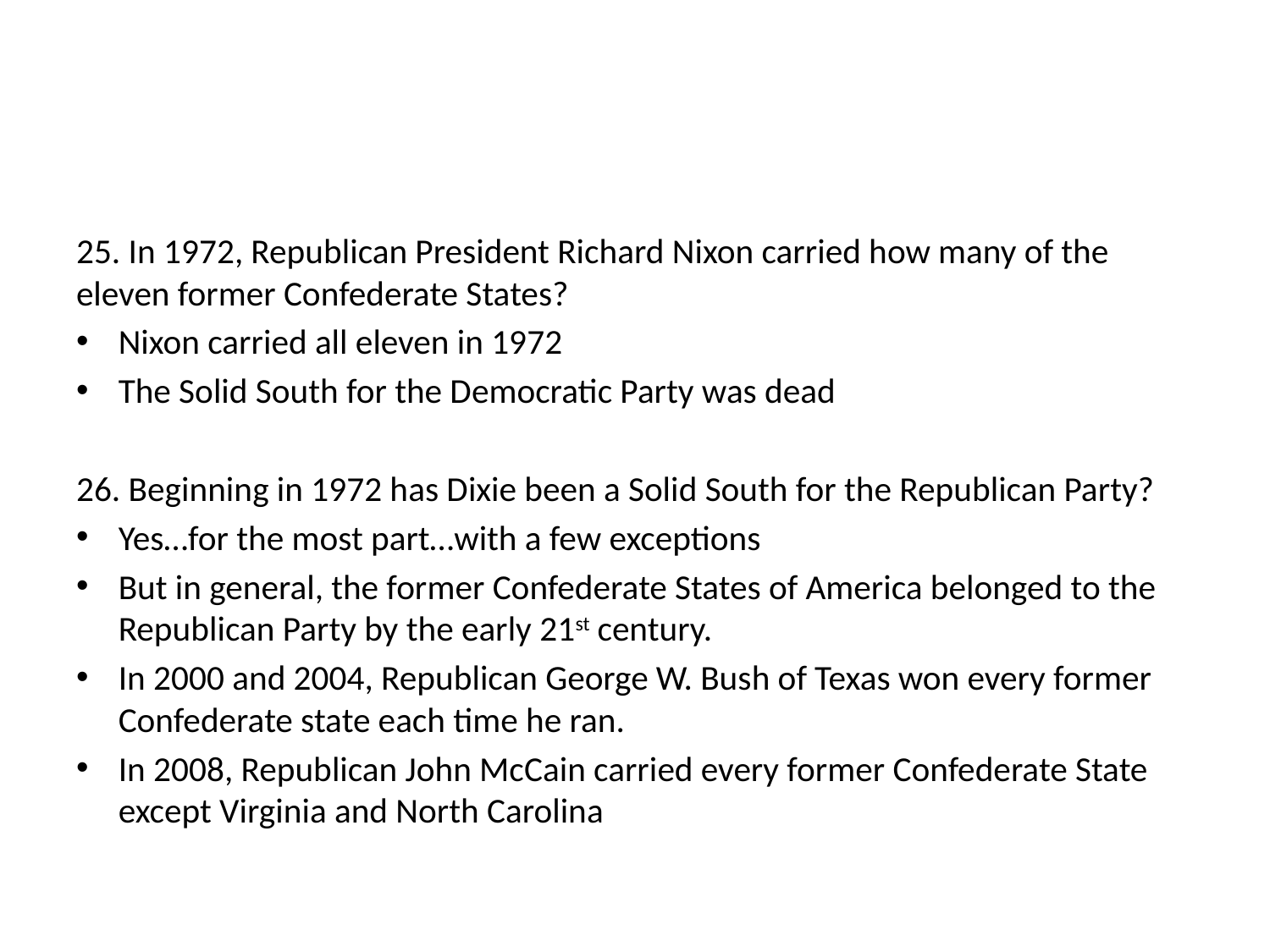

#
25. In 1972, Republican President Richard Nixon carried how many of the eleven former Confederate States?
Nixon carried all eleven in 1972
The Solid South for the Democratic Party was dead

26. Beginning in 1972 has Dixie been a Solid South for the Republican Party?
Yes…for the most part…with a few exceptions
But in general, the former Confederate States of America belonged to the Republican Party by the early 21st century.
In 2000 and 2004, Republican George W. Bush of Texas won every former Confederate state each time he ran.
In 2008, Republican John McCain carried every former Confederate State except Virginia and North Carolina